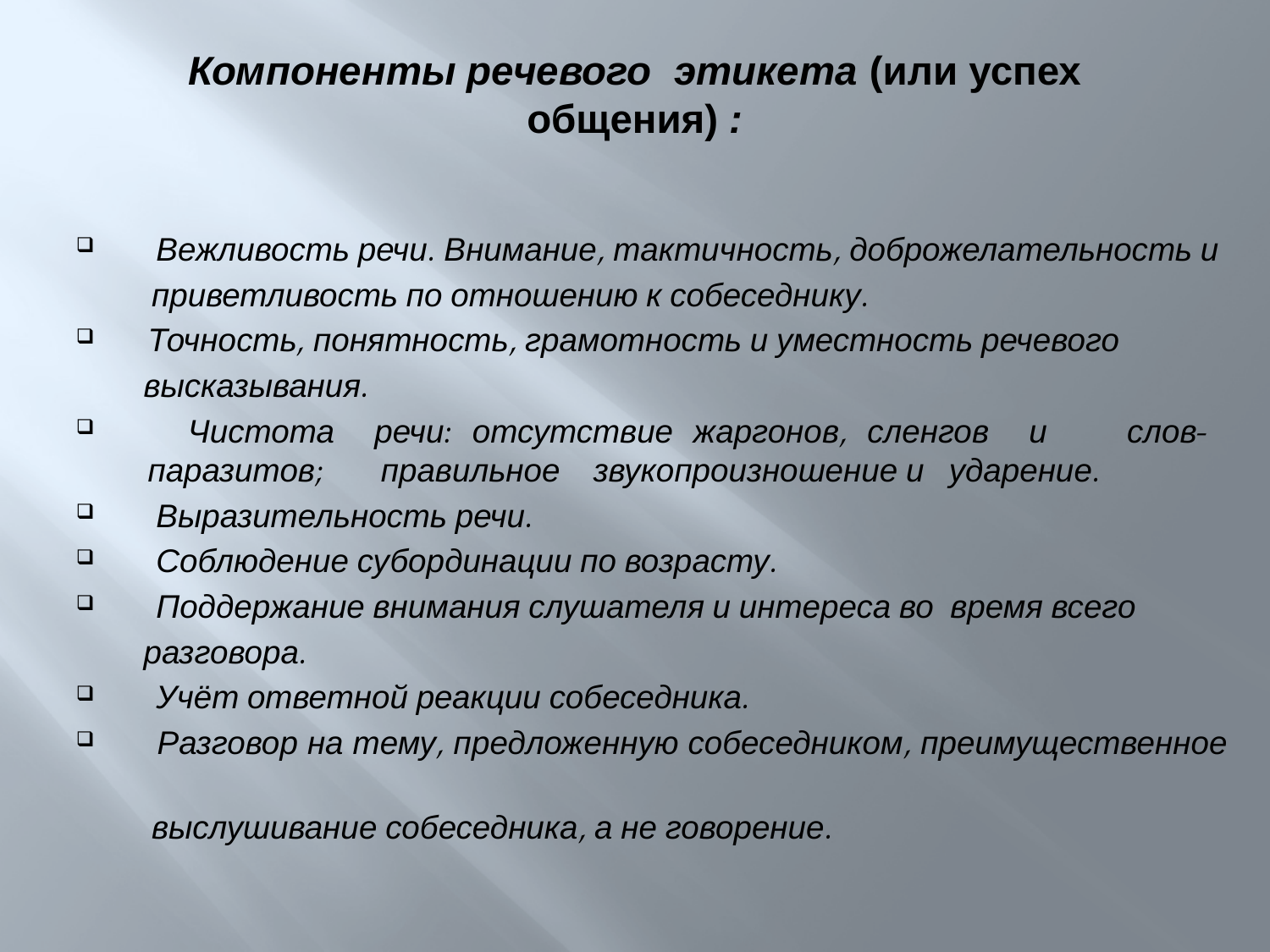

# Компоненты речевого  этикета (или успех общения) :
 Вежливость речи. Внимание, тактичность, доброжелательность и
       приветливость по отношению к собеседнику.
Точность, понятность, грамотность и уместность речевого
      высказывания.
  Чистота  речи: отсутствие жаргонов, сленгов  и    слов-  паразитов;       правильное    звукопроизношение и   ударение.
 Выразительность речи.
 Соблюдение субординации по возрасту.
 Поддержание внимания слушателя и интереса во  время всего
      разговора.
 Учёт ответной реакции собеседника.
 Разговор на тему, предложенную собеседником, преимущественное
       выслушивание собеседника, а не говорение.